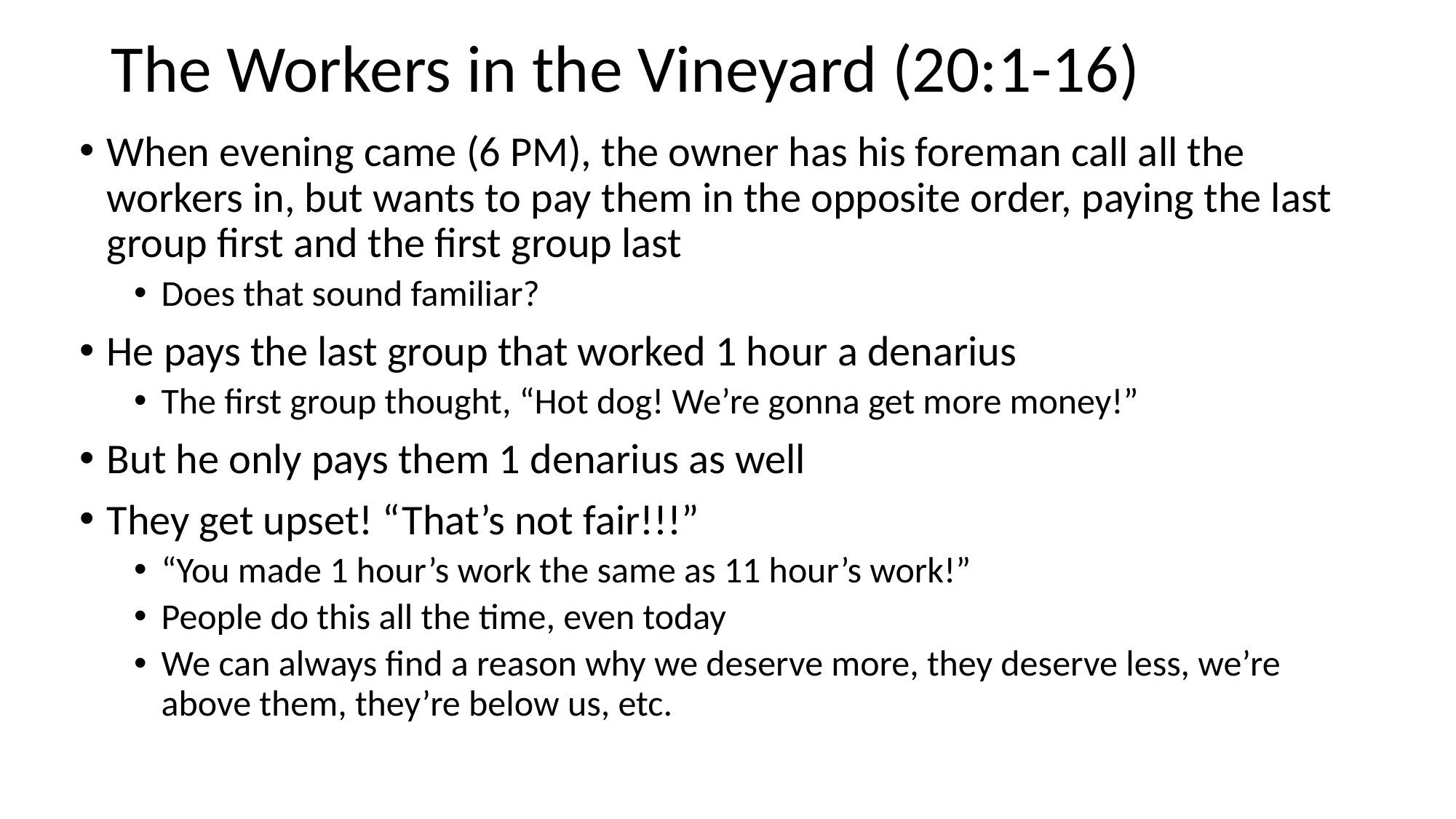

# The Workers in the Vineyard (20:1-16)
When evening came (6 PM), the owner has his foreman call all the workers in, but wants to pay them in the opposite order, paying the last group first and the first group last
Does that sound familiar?
He pays the last group that worked 1 hour a denarius
The first group thought, “Hot dog! We’re gonna get more money!”
But he only pays them 1 denarius as well
They get upset! “That’s not fair!!!”
“You made 1 hour’s work the same as 11 hour’s work!”
People do this all the time, even today
We can always find a reason why we deserve more, they deserve less, we’re above them, they’re below us, etc.